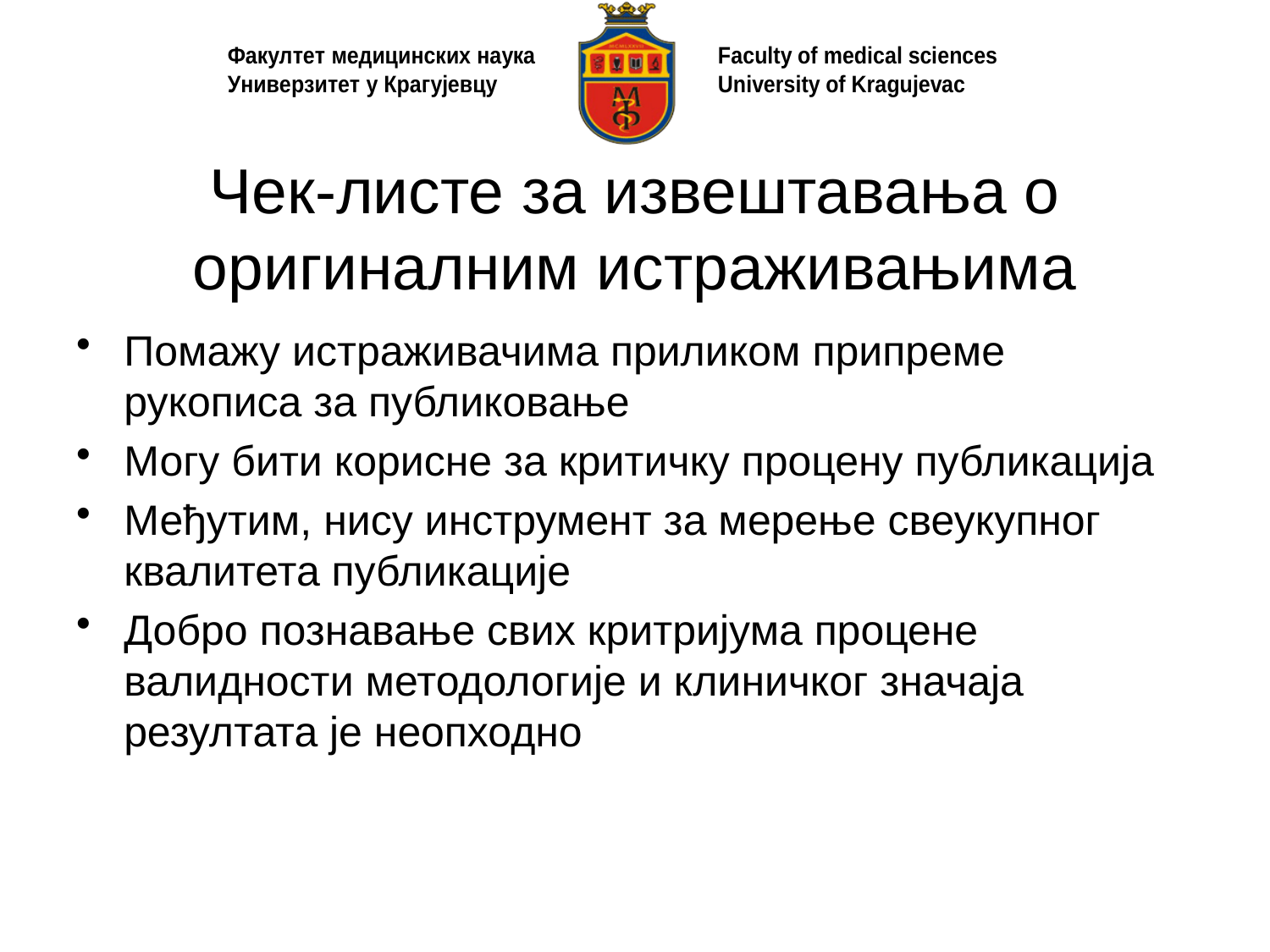

# Чек-листе за извештавања о оригиналним истраживањима
Помажу истраживачима приликом припреме рукописа за публиковање
Могу бити корисне за критичку процену публикација
Међутим, нису инструмент за мерење свеукупног квалитета публикације
Добро познавање свих критријума процене валидности методологије и клиничког значаја резултата је неопходно